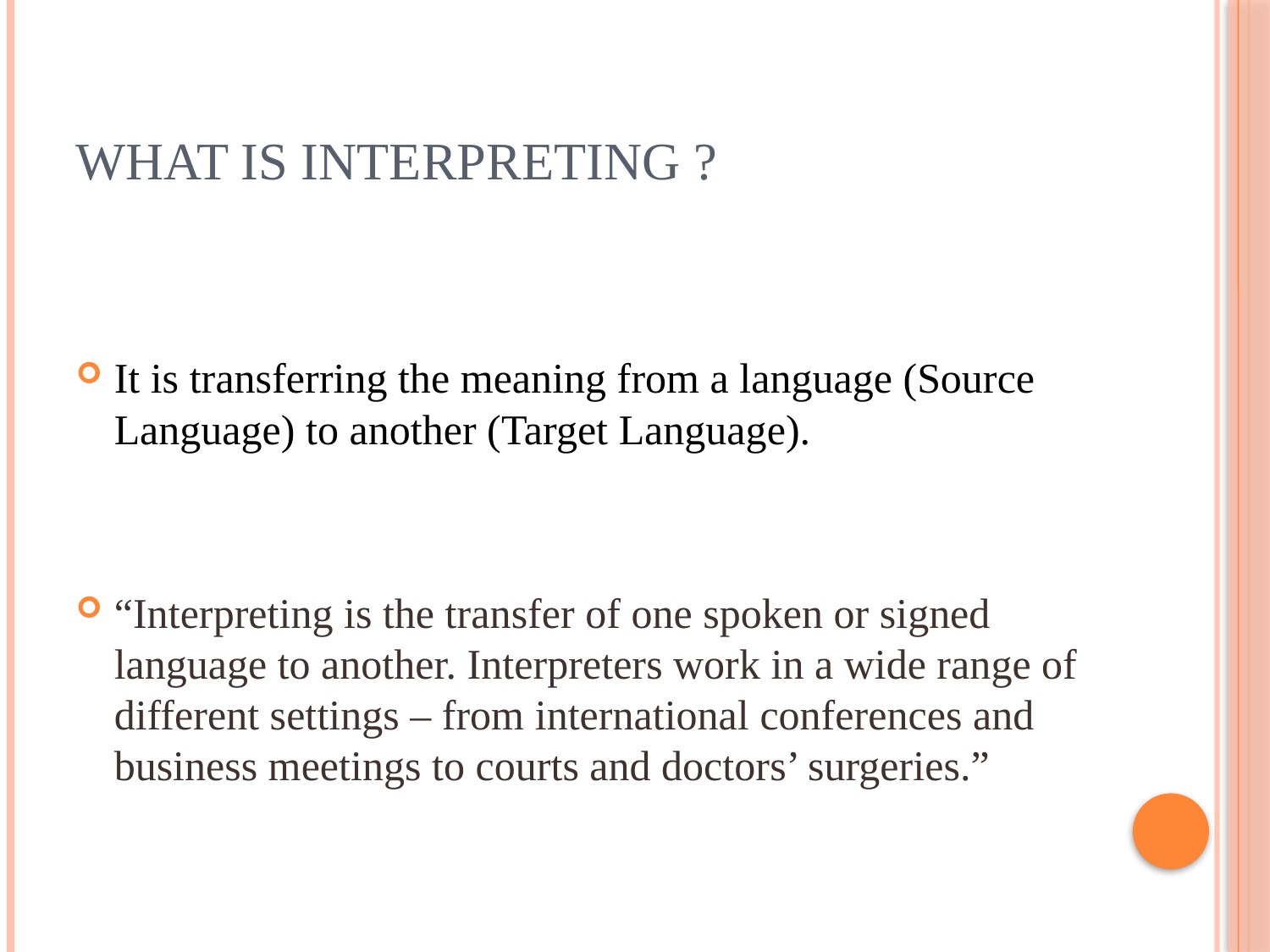

# What is Interpreting ?

It is transferring the meaning from a language (Source Language) to another (Target Language).

“Interpreting is the transfer of one spoken or signed language to another. Interpreters work in a wide range of different settings – from international conferences and business meetings to courts and doctors’ surgeries.”